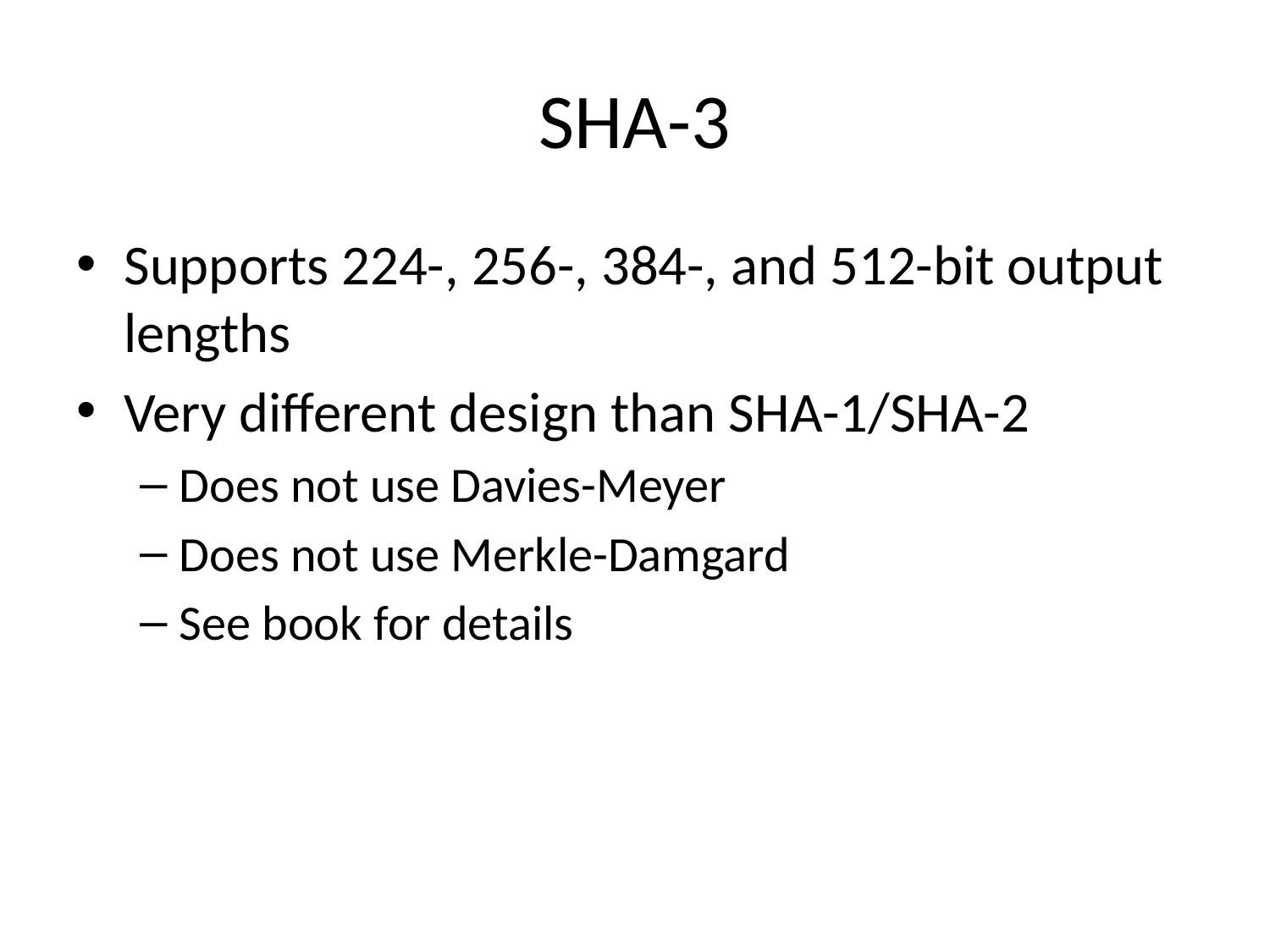

# SHA-3
Supports 224-, 256-, 384-, and 512-bit output lengths
Very different design than SHA-1/SHA-2
Does not use Davies-Meyer
Does not use Merkle-Damgard
See book for details